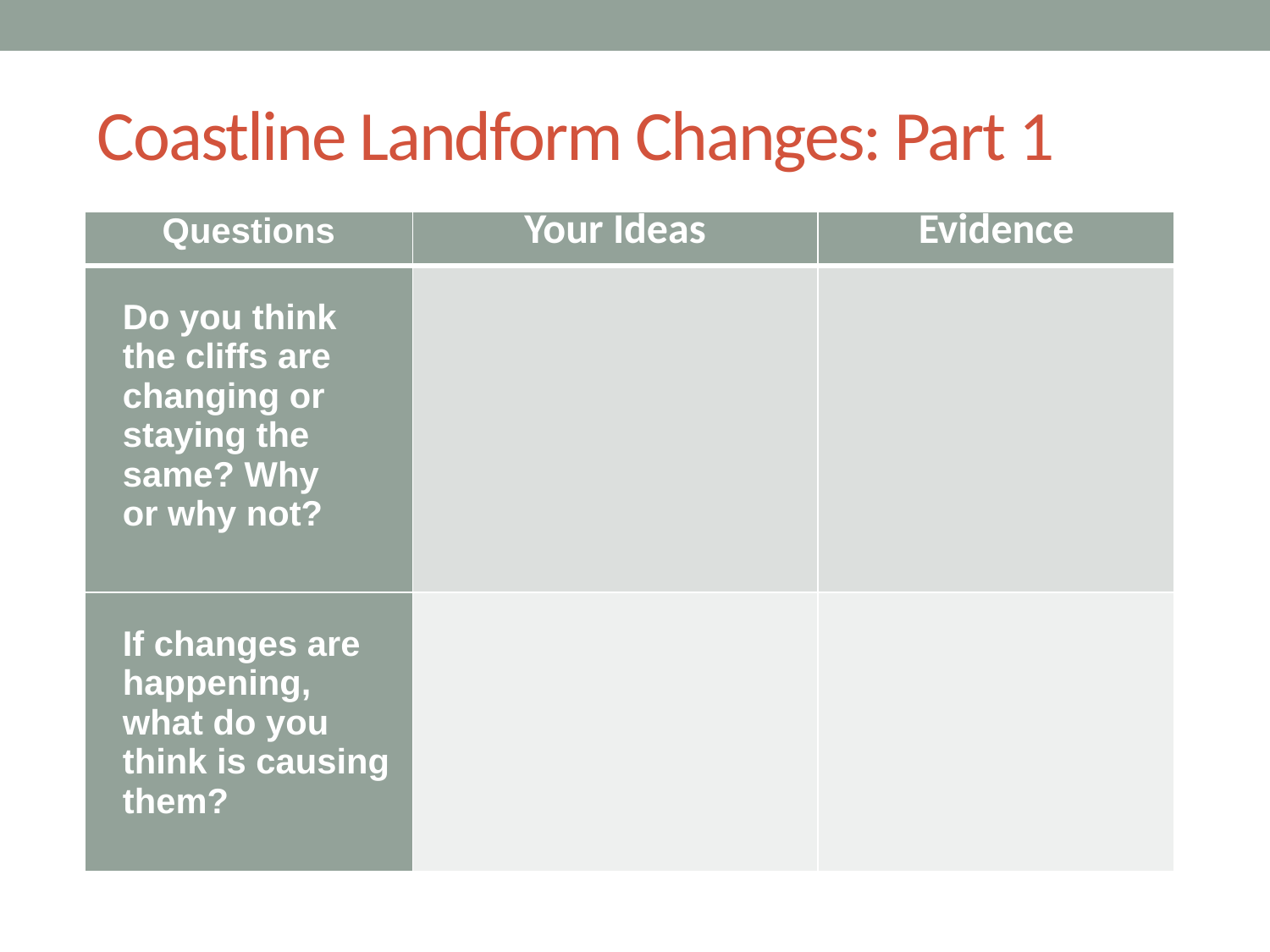

# Coastline Landform Changes: Part 1
| Questions | Your Ideas | Evidence |
| --- | --- | --- |
| Do you think the cliffs are changing or staying the same? Why or why not? |  |  |
| If changes are happening, what do you think is causing them? |  |  |